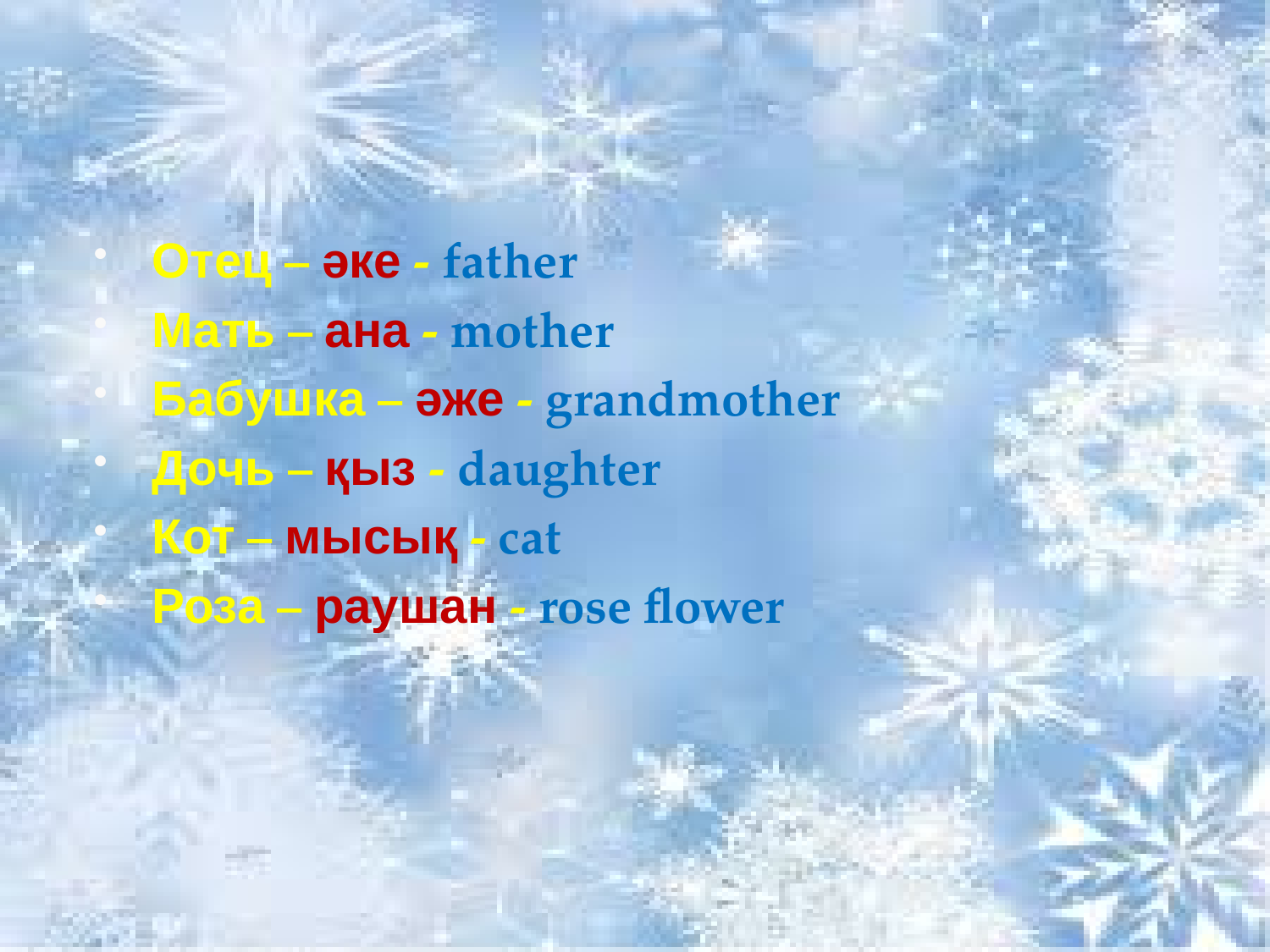

#
Отец – әке - father
Мать – ана - mother
Бабушка – әже - grandmother
Дочь – қыз - daughter
Кот – мысық - cat
Роза – раушан - rose flower